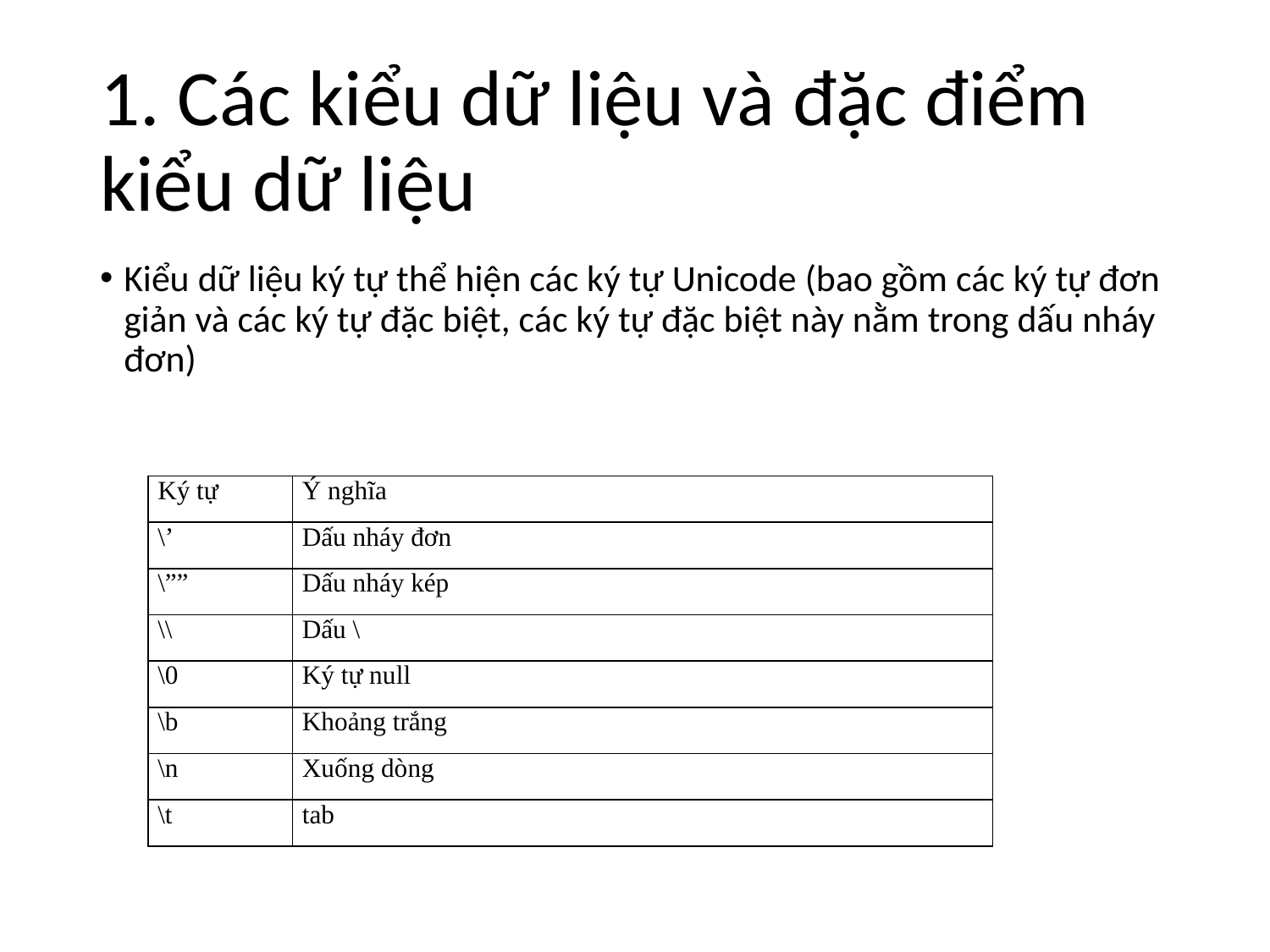

# 1. Các kiểu dữ liệu và đặc điểm kiểu dữ liệu
Kiểu dữ liệu ký tự thể hiện các ký tự Unicode (bao gồm các ký tự đơn giản và các ký tự đặc biệt, các ký tự đặc biệt này nằm trong dấu nháy đơn)
| Ký tự | Ý nghĩa |
| --- | --- |
| \’ | Dấu nháy đơn |
| \”” | Dấu nháy kép |
| \\ | Dấu \ |
| \0 | Ký tự null |
| \b | Khoảng trắng |
| \n | Xuống dòng |
| \t | tab |